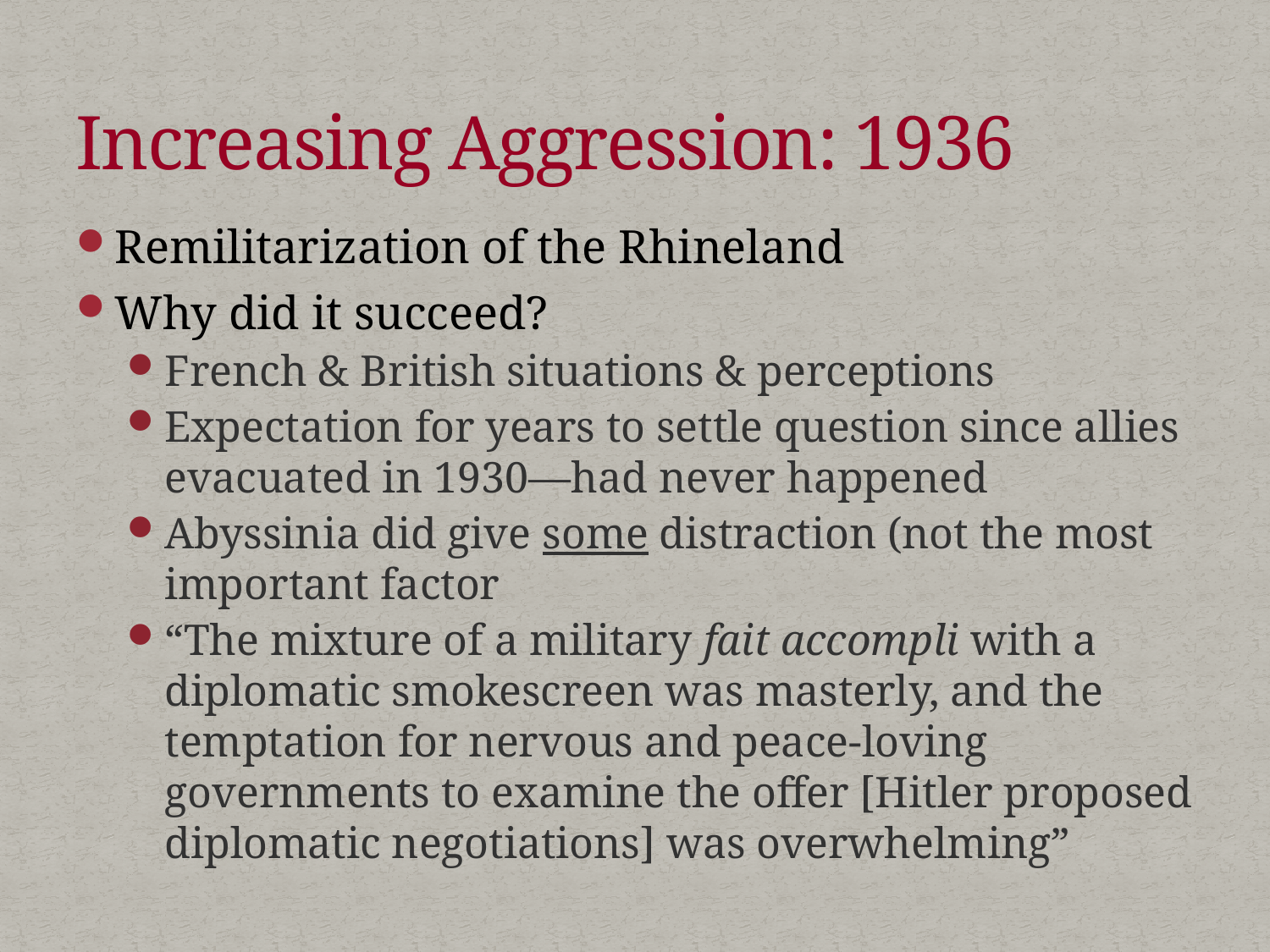

# Increasing Aggression: 1936
Remilitarization of the Rhineland
Why did it succeed?
French & British situations & perceptions
Expectation for years to settle question since allies evacuated in 1930—had never happened
Abyssinia did give some distraction (not the most important factor
“The mixture of a military fait accompli with a diplomatic smokescreen was masterly, and the temptation for nervous and peace-loving governments to examine the offer [Hitler proposed diplomatic negotiations] was overwhelming”